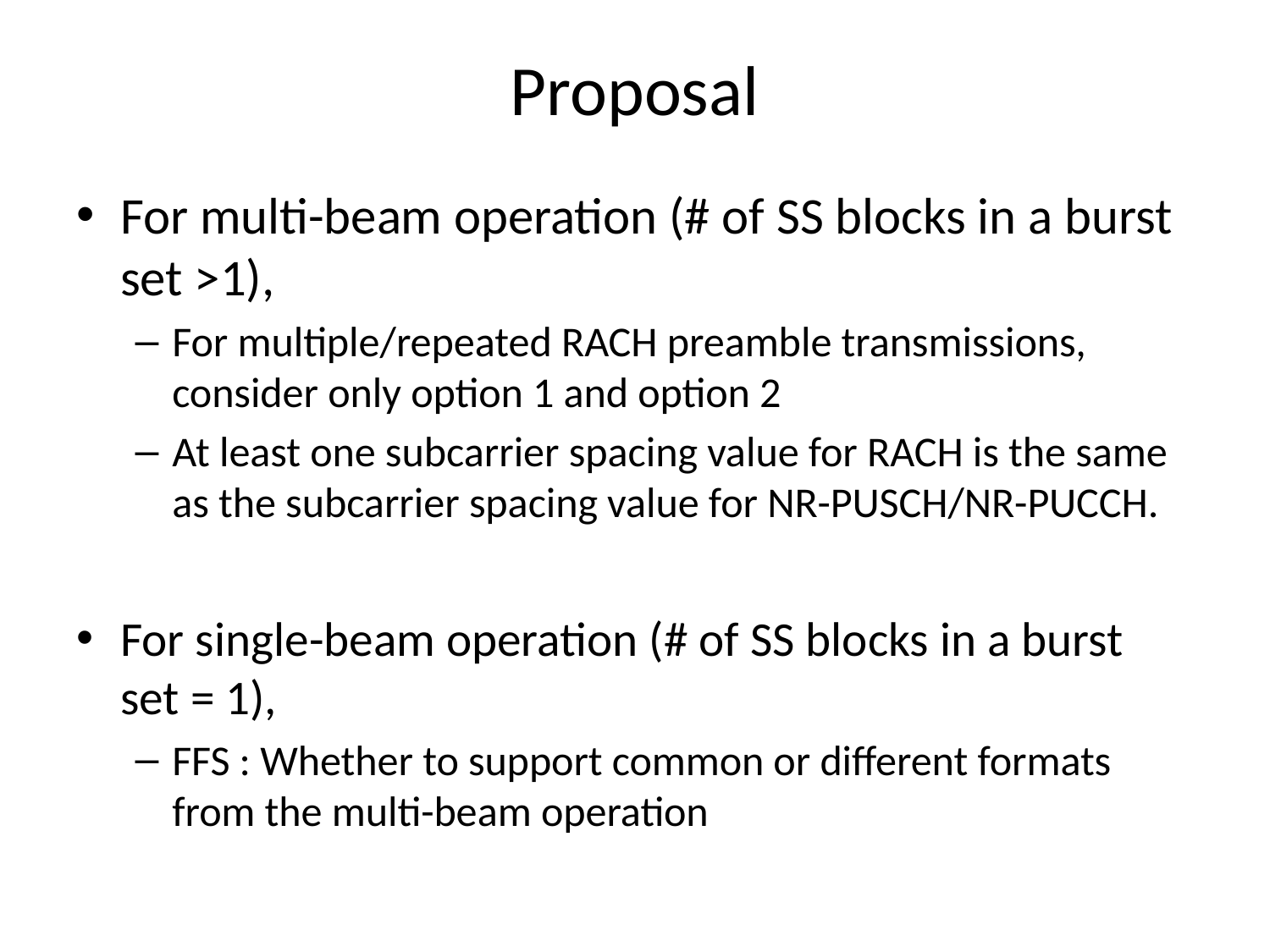

# Proposal
For multi-beam operation (# of SS blocks in a burst set >1),
For multiple/repeated RACH preamble transmissions, consider only option 1 and option 2
At least one subcarrier spacing value for RACH is the same as the subcarrier spacing value for NR-PUSCH/NR-PUCCH.

For single-beam operation (# of SS blocks in a burst set = 1),
FFS : Whether to support common or different formats from the multi-beam operation